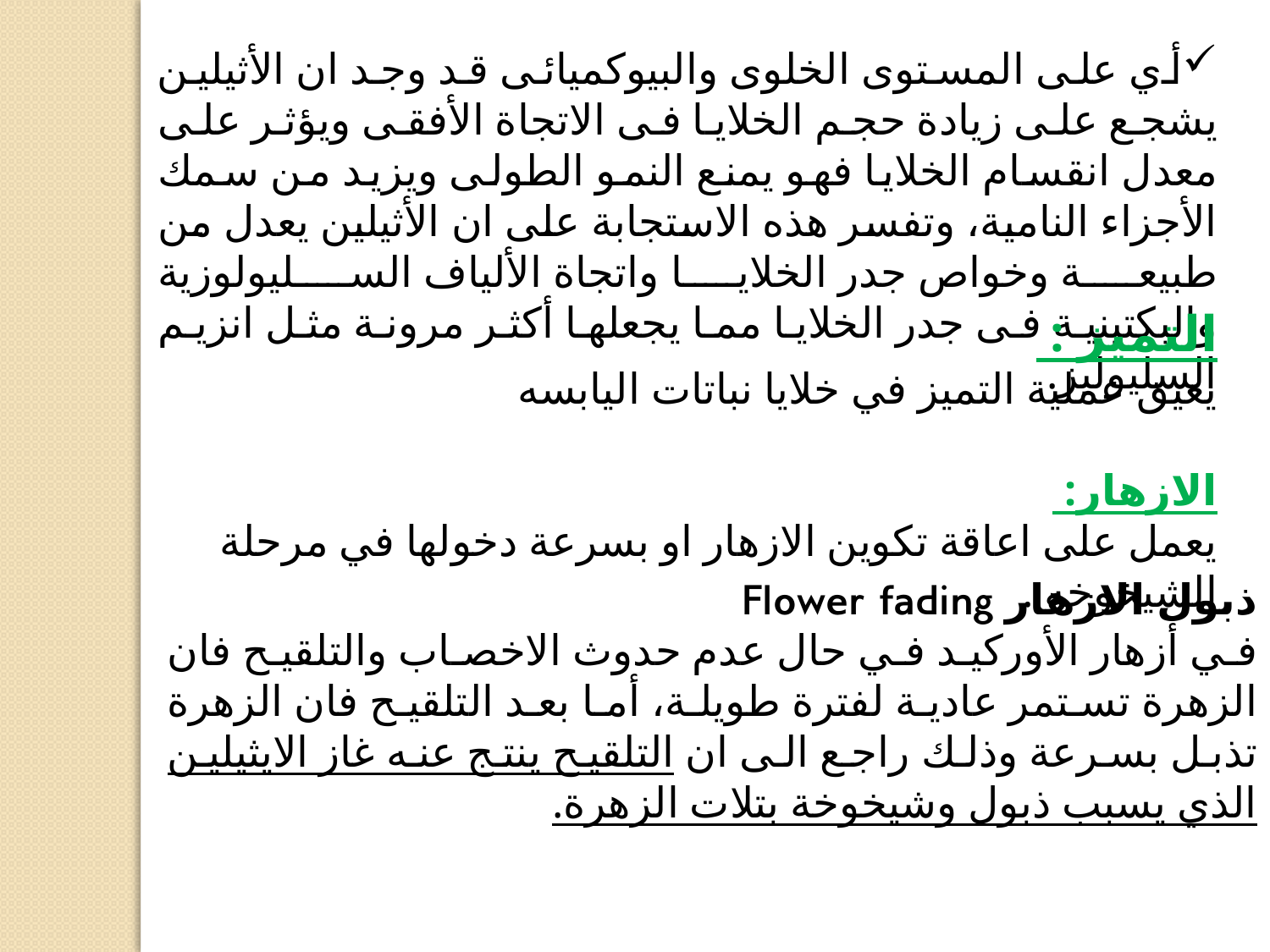

أي على المستوى الخلوى والبیوكمیائى قد وجد ان الأثیلین یشجع على زیادة حجم الخلایا فى الاتجاة الأفقى ویؤثر على معدل انقسام الخلایا فھو یمنع النمو الطولى ویزید من سمك الأجزاء النامیة، وتفسر ھذه الاستجابة على ان الأثیلین یعدل من طبیعة وخواص جدر الخلایا واتجاة الألیاف السلیولوزیة والبكتینیة فى جدر الخلایا مما یجعلھا أكثر مرونة مثل انزیم السلیولیز.
التميز :
يعيق عملية التميز في خلايا نباتات اليابسه

الازهار:
يعمل على اعاقة تكوين الازهار او بسرعة دخولها في مرحلة الشيخوخه .

ذبول الازهار Flower fading
في أزهار الأوركيد في حال عدم حدوث الاخصاب والتلقيح فان الزهرة تستمر عادية لفترة طويلة، أما بعد التلقيح فان الزهرة تذبل بسرعة وذلك راجع الى ان التلقيح ينتج عنه غاز الايثيلين الذي يسبب ذبول وشيخوخة بتلات الزهرة.